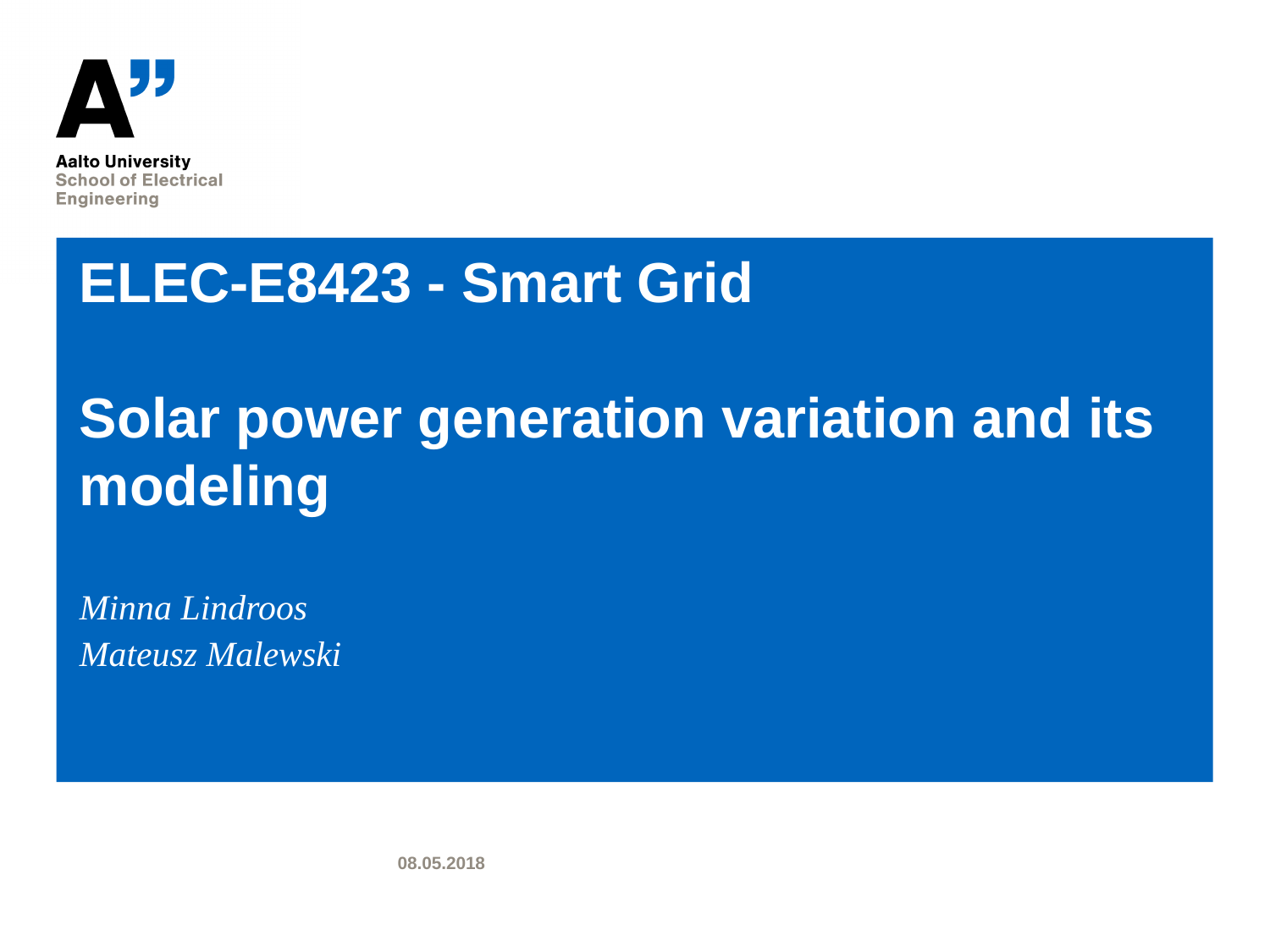

# ELEC-E8423 - Smart Grid

Solar power generation variation and its modeling

Minna Lindroos
Mateusz Malewski

08.05.2018